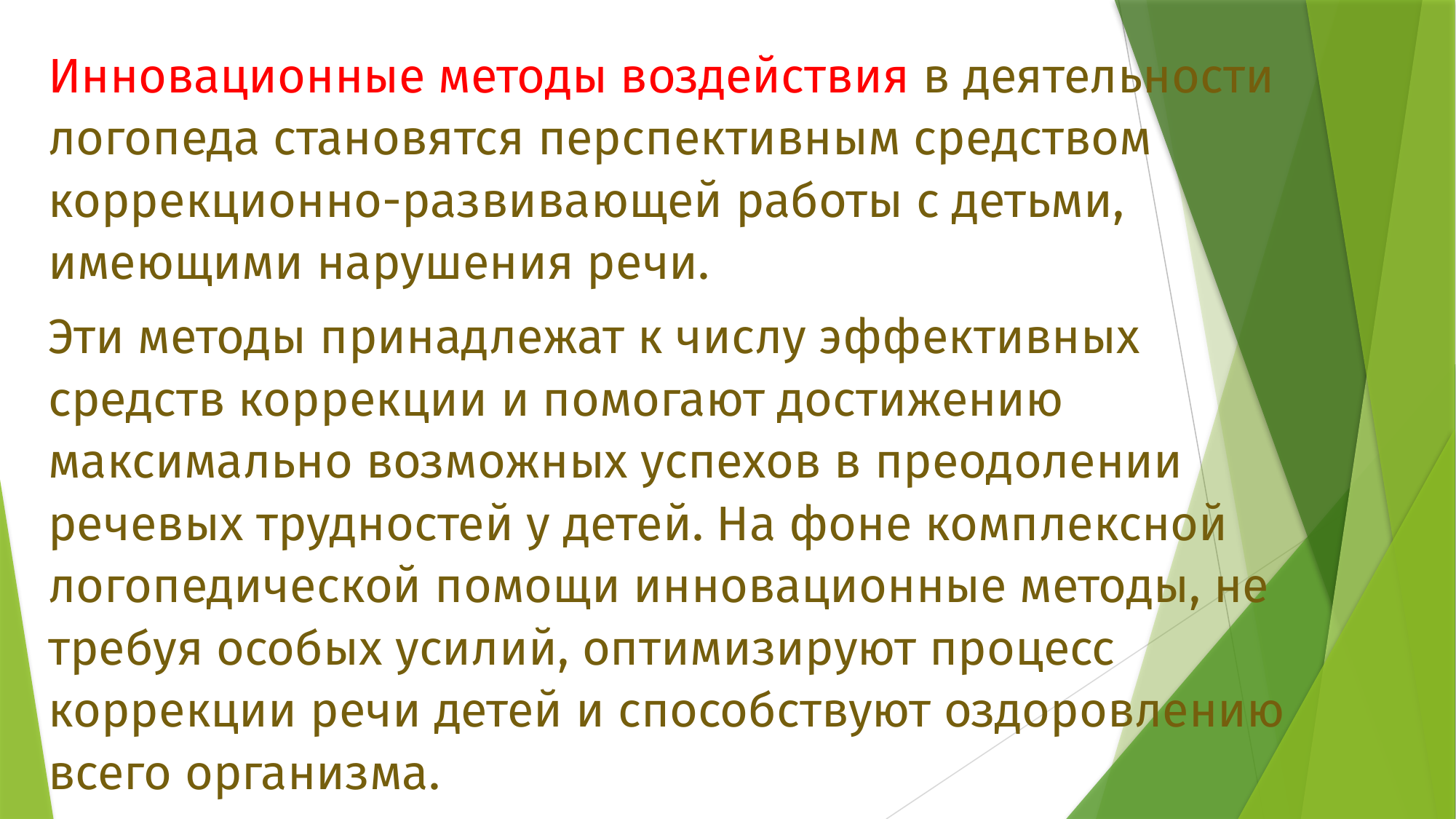

Инновационные методы воздействия в деятельности логопеда становятся перспективным средством коррекционно-развивающей работы с детьми, имеющими нарушения речи.
Эти методы принадлежат к числу эффективных средств коррекции и помогают достижению максимально возможных успехов в преодолении речевых трудностей у детей. На фоне комплексной логопедической помощи инновационные методы, не требуя особых усилий, оптимизируют процесс коррекции речи детей и способствуют оздоровлению всего организма.